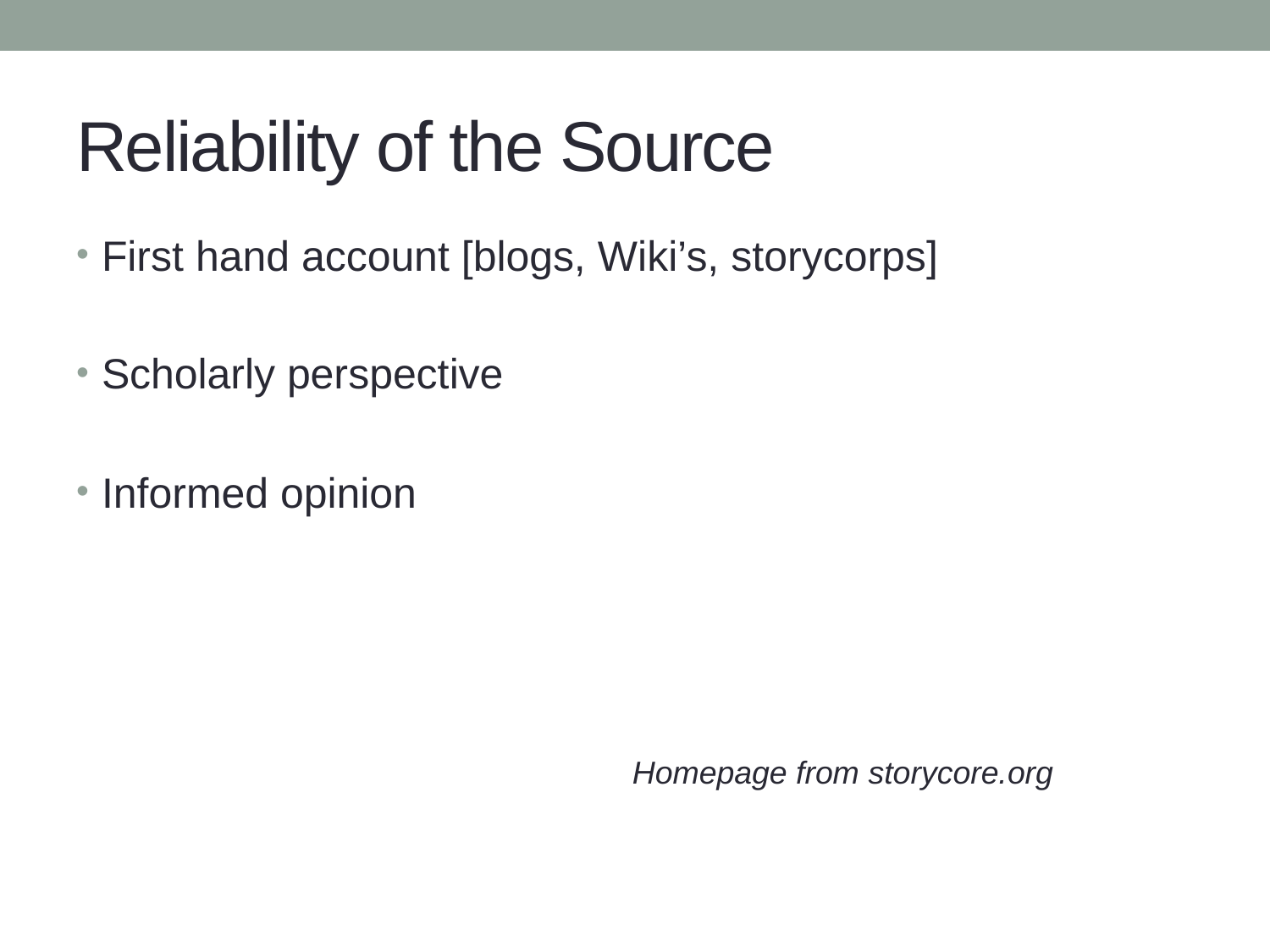

# Reliability of the Source
First hand account [blogs, Wiki’s, storycorps]

Scholarly perspective

Informed opinion

Homepage from storycore.org